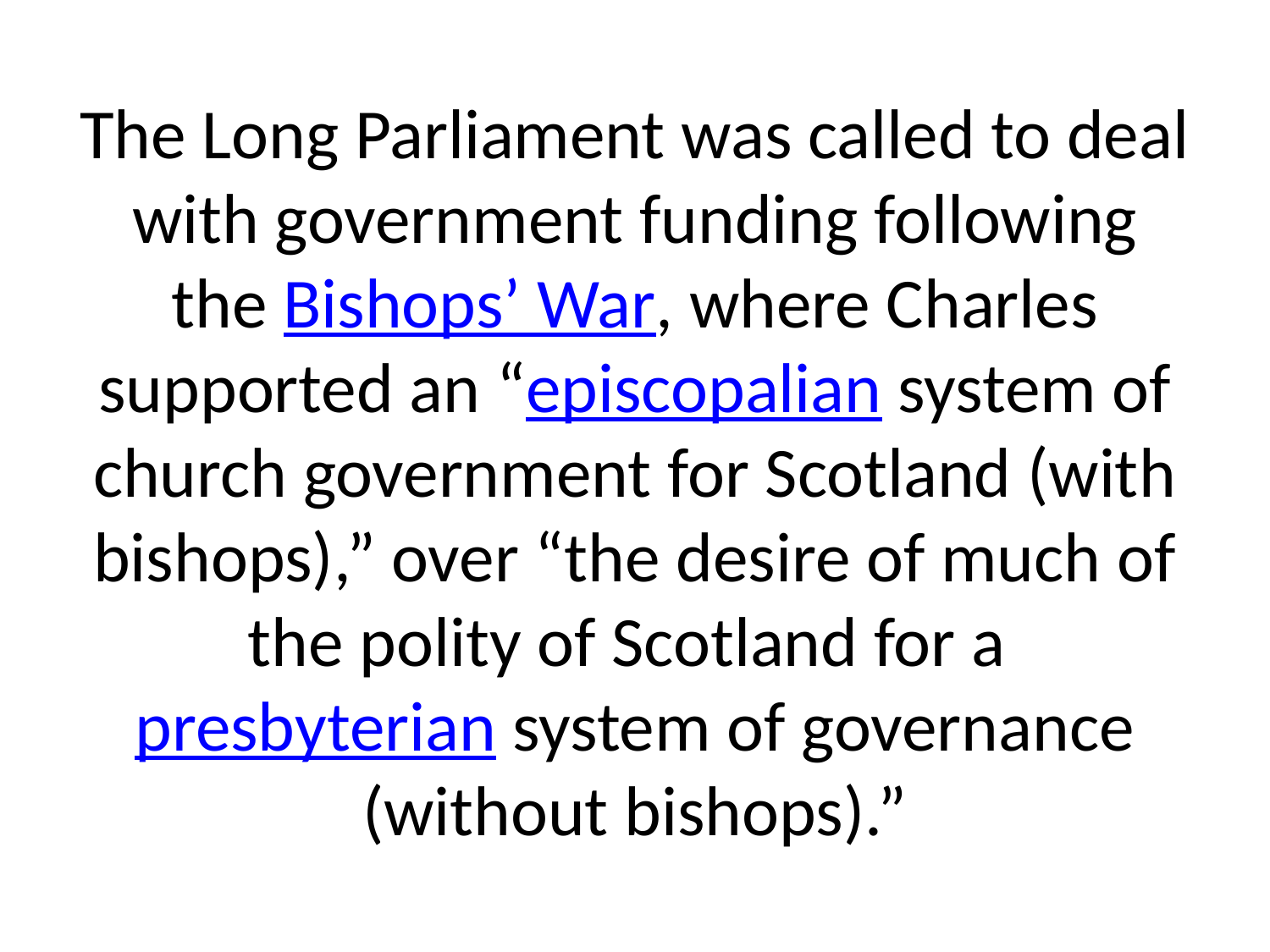

# The Long Parliament was called to deal with government funding following the Bishops’ War, where Charles supported an “episcopalian system of church government for Scotland (with bishops),” over “the desire of much of the polity of Scotland for a presbyterian system of governance (without bishops).”